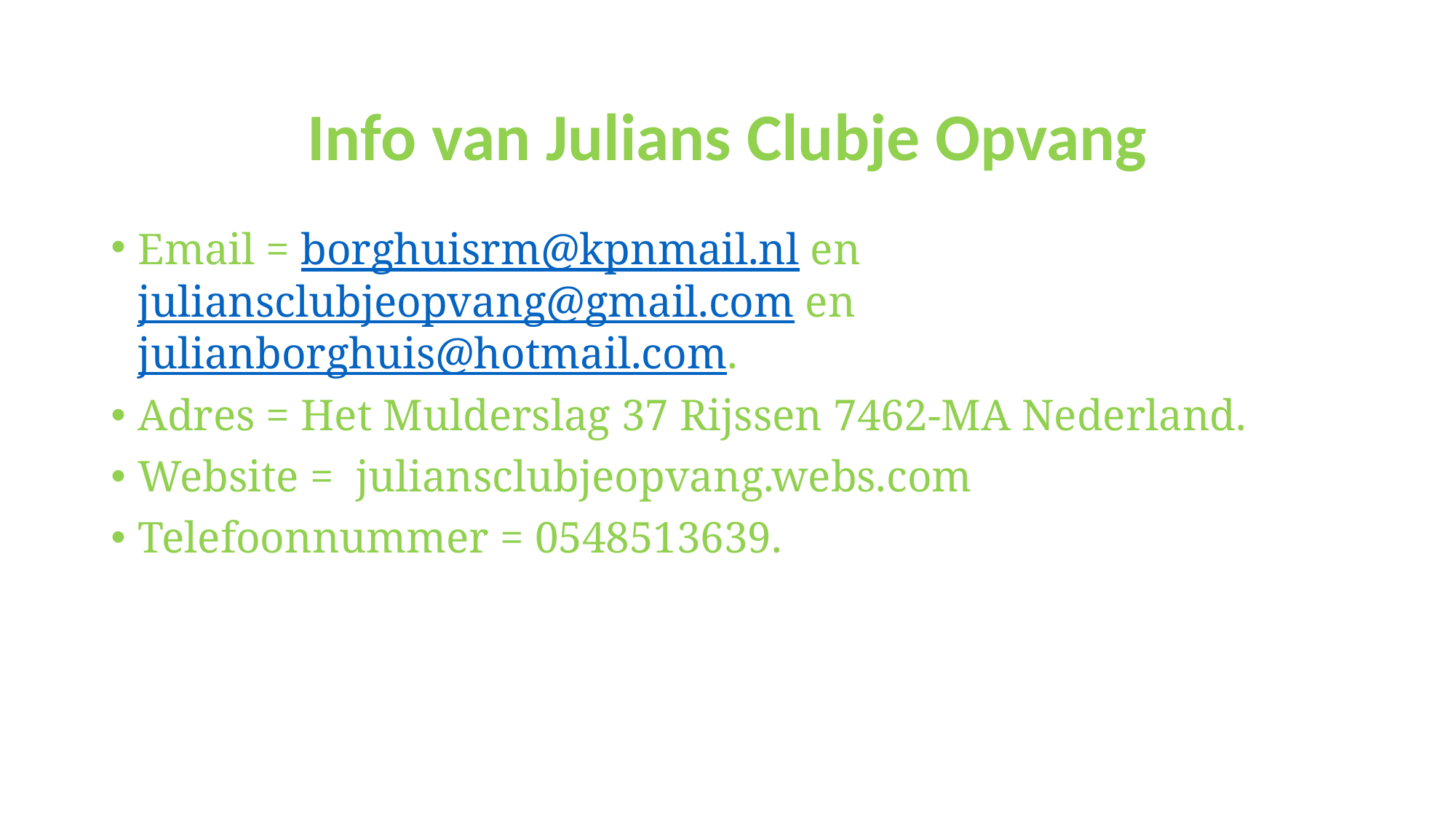

# Info van Julians Clubje Opvang
Email = borghuisrm@kpnmail.nl en juliansclubjeopvang@gmail.com en julianborghuis@hotmail.com.
Adres = Het Mulderslag 37 Rijssen 7462-MA Nederland.
Website =  juliansclubjeopvang.webs.com
Telefoonnummer = 0548513639.